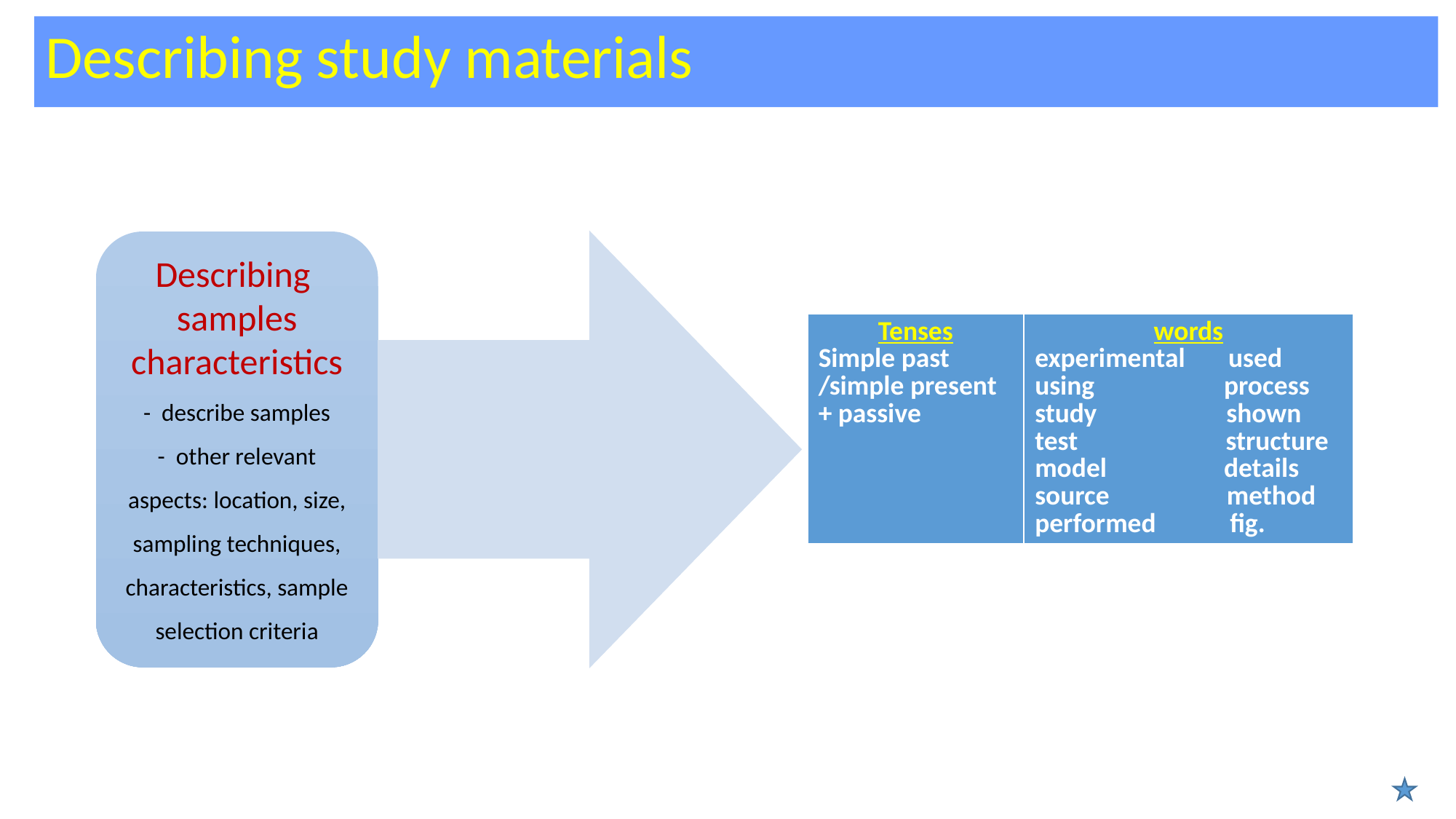

# Describing study materials
Describing  samples characteristics
-  describe samples
-  other relevant aspects: location, size, sampling techniques, characteristics, sample selection criteria
| Tenses Simple past /simple present + passive | words experimental used using process study shown test structure model details source method performed fig. |
| --- | --- |